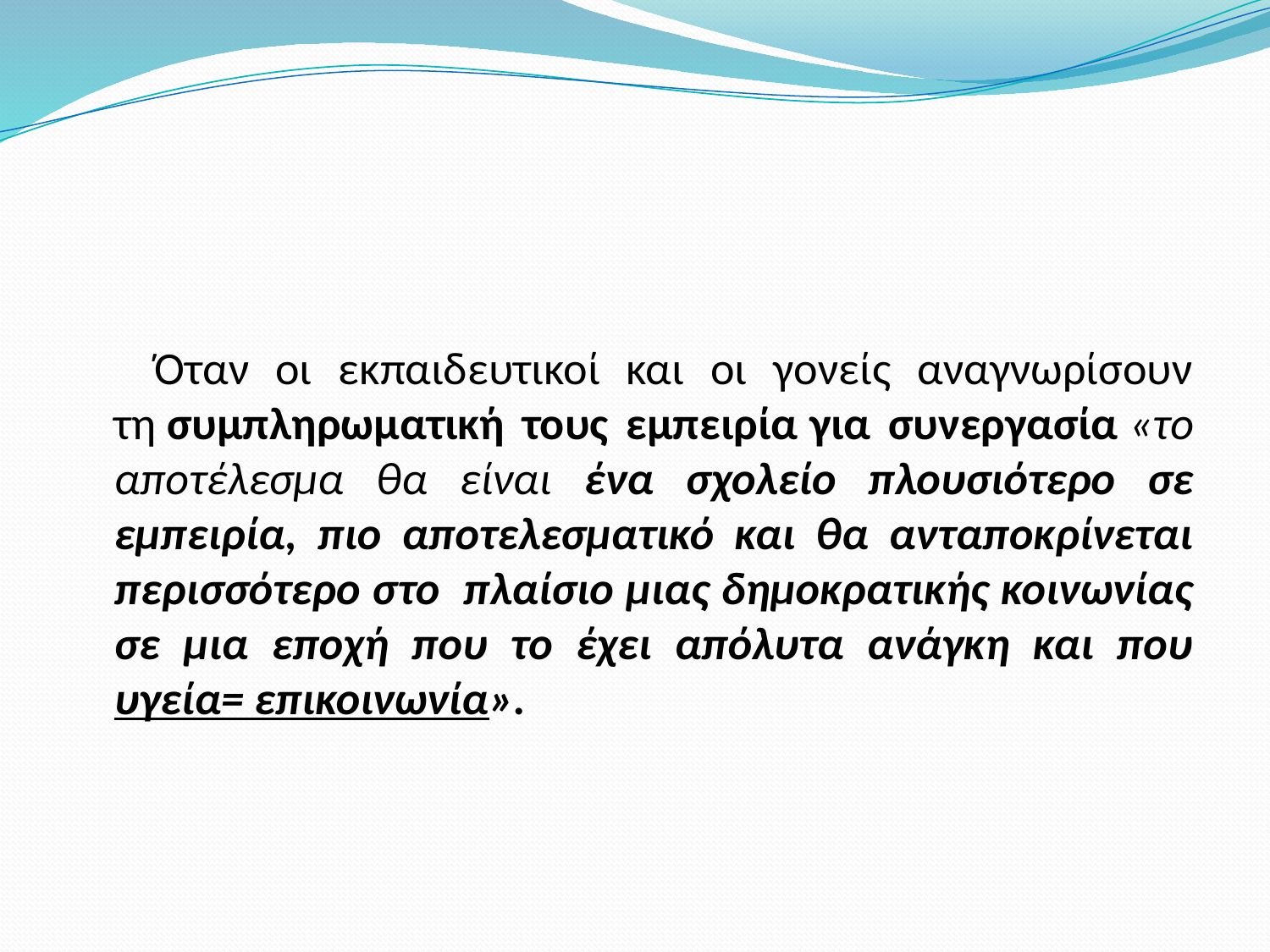

#

   Όταν οι εκπαιδευτικοί και οι γονείς αναγνωρίσουν τη συμπληρωματική τους εμπειρία για συνεργασία «το αποτέλεσμα θα είναι ένα σχολείο πλουσιότερο σε εμπειρία, πιο αποτελεσματικό και θα ανταποκρίνεται περισσότερο στο  πλαίσιο μιας δημοκρατικής κοινωνίας σε μια εποχή που το έχει απόλυτα ανάγκη και που υγεία= επικοινωνία».